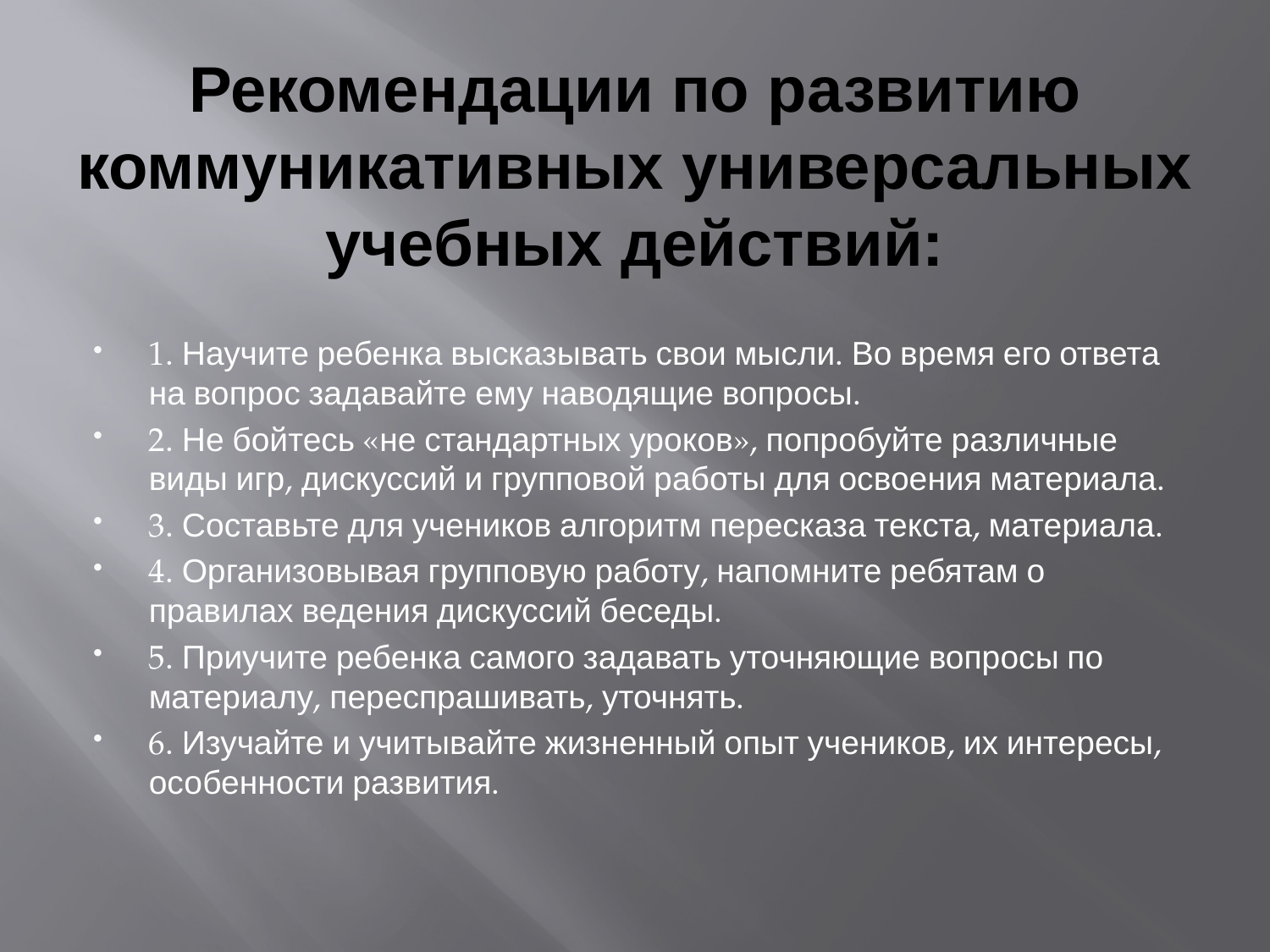

# Рекомендации по развитию коммуникативных универсальных учебных действий:
1. Научите ребенка высказывать свои мысли. Во время его ответа на вопрос задавайте ему наводящие вопросы.
2. Не бойтесь «не стандартных уроков», попробуйте различные виды игр, дискуссий и групповой работы для освоения материала.
3. Составьте для учеников алгоритм пересказа текста, материала.
4. Организовывая групповую работу, напомните ребятам о правилах ведения дискуссий беседы.
5. Приучите ребенка самого задавать уточняющие вопросы по материалу, переспрашивать, уточнять.
6. Изучайте и учитывайте жизненный опыт учеников, их интересы, особенности развития.